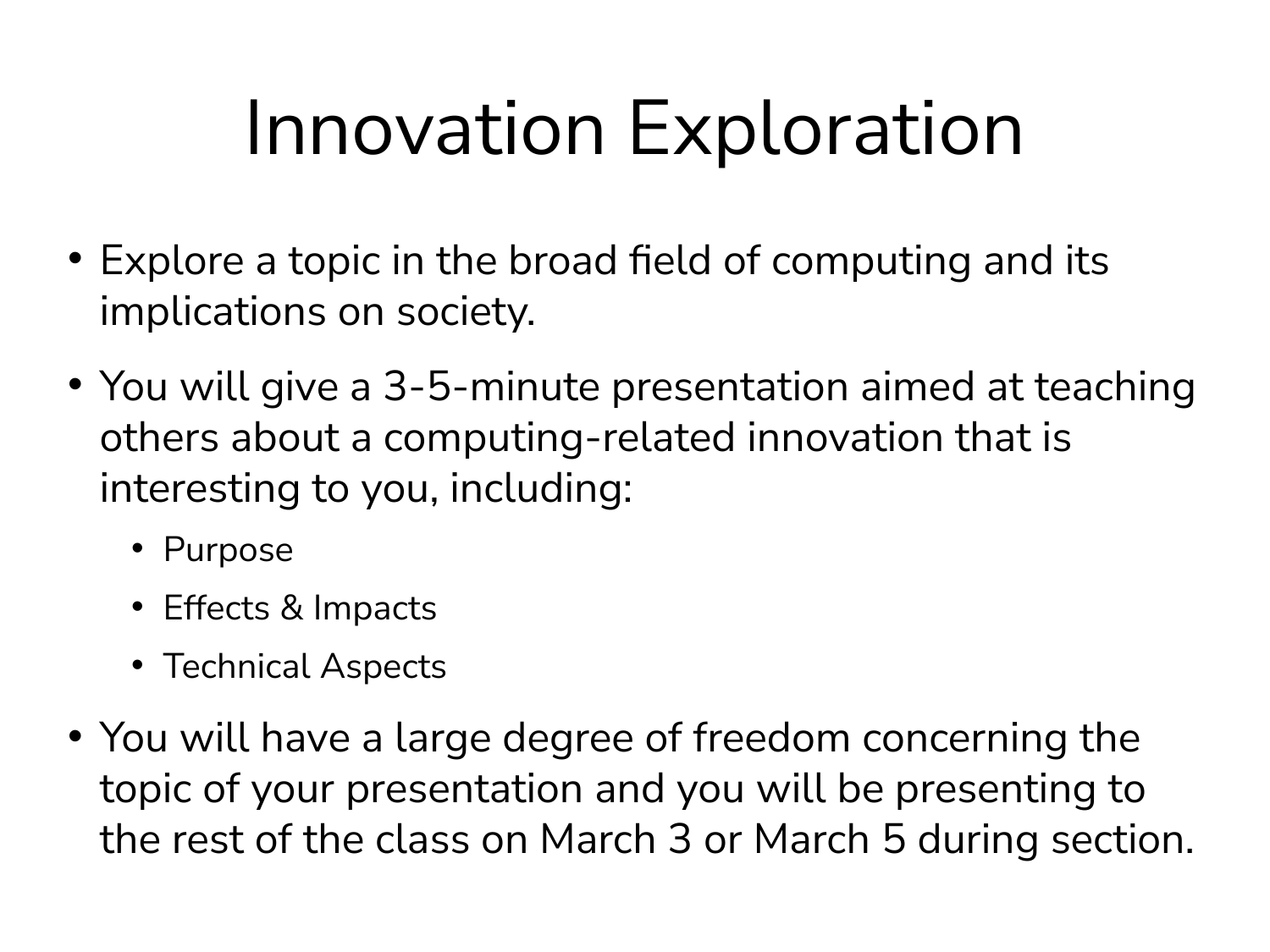

# Innovation Exploration
Explore a topic in the broad field of computing and its implications on society.
You will give a 3-5-minute presentation aimed at teaching others about a computing-related innovation that is interesting to you, including:
Purpose
Effects & Impacts
Technical Aspects
You will have a large degree of freedom concerning the topic of your presentation and you will be presenting to the rest of the class on March 3 or March 5 during section.